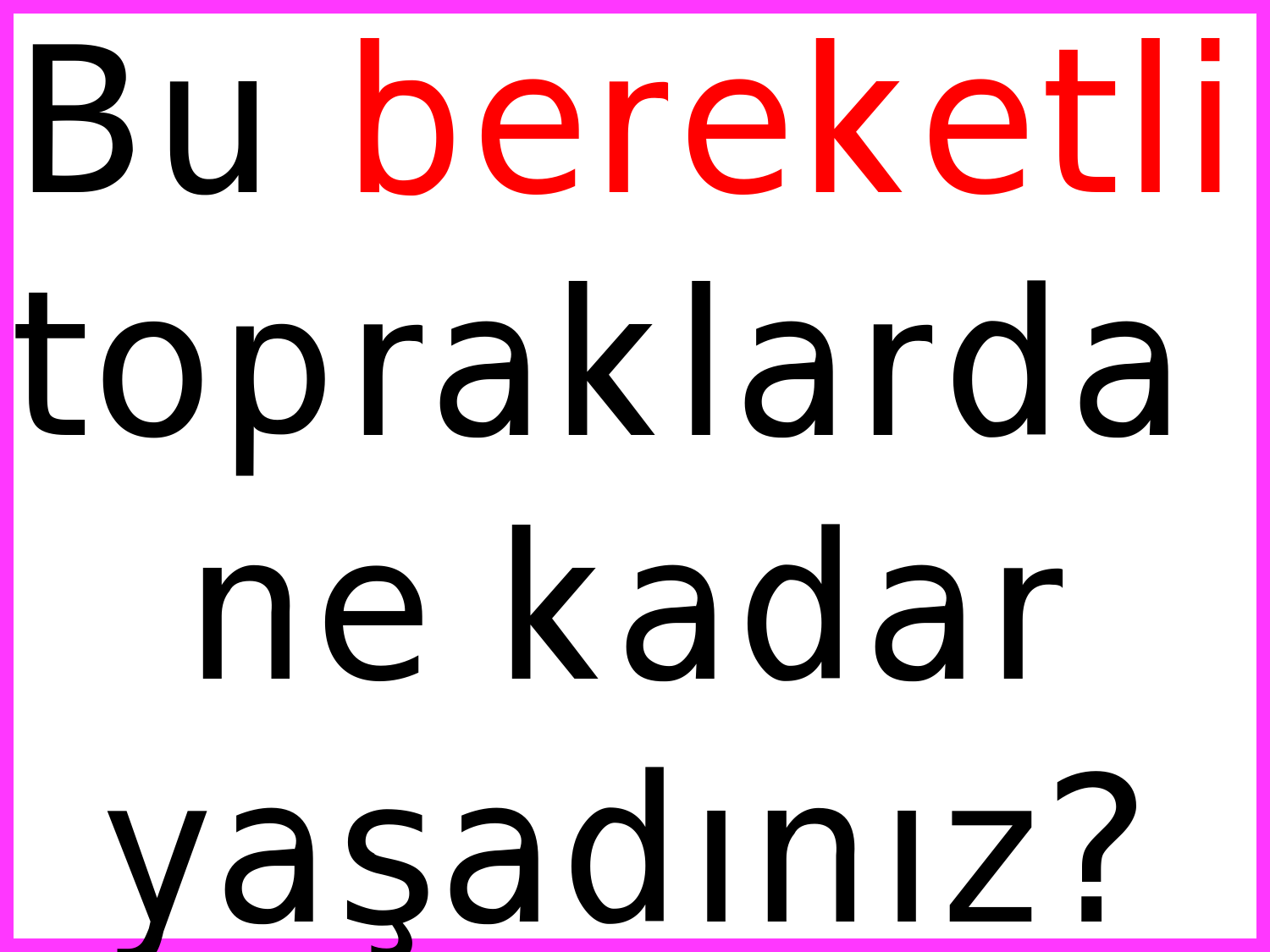

# Bu bereketli topraklarda ne kadar yaşadınız?